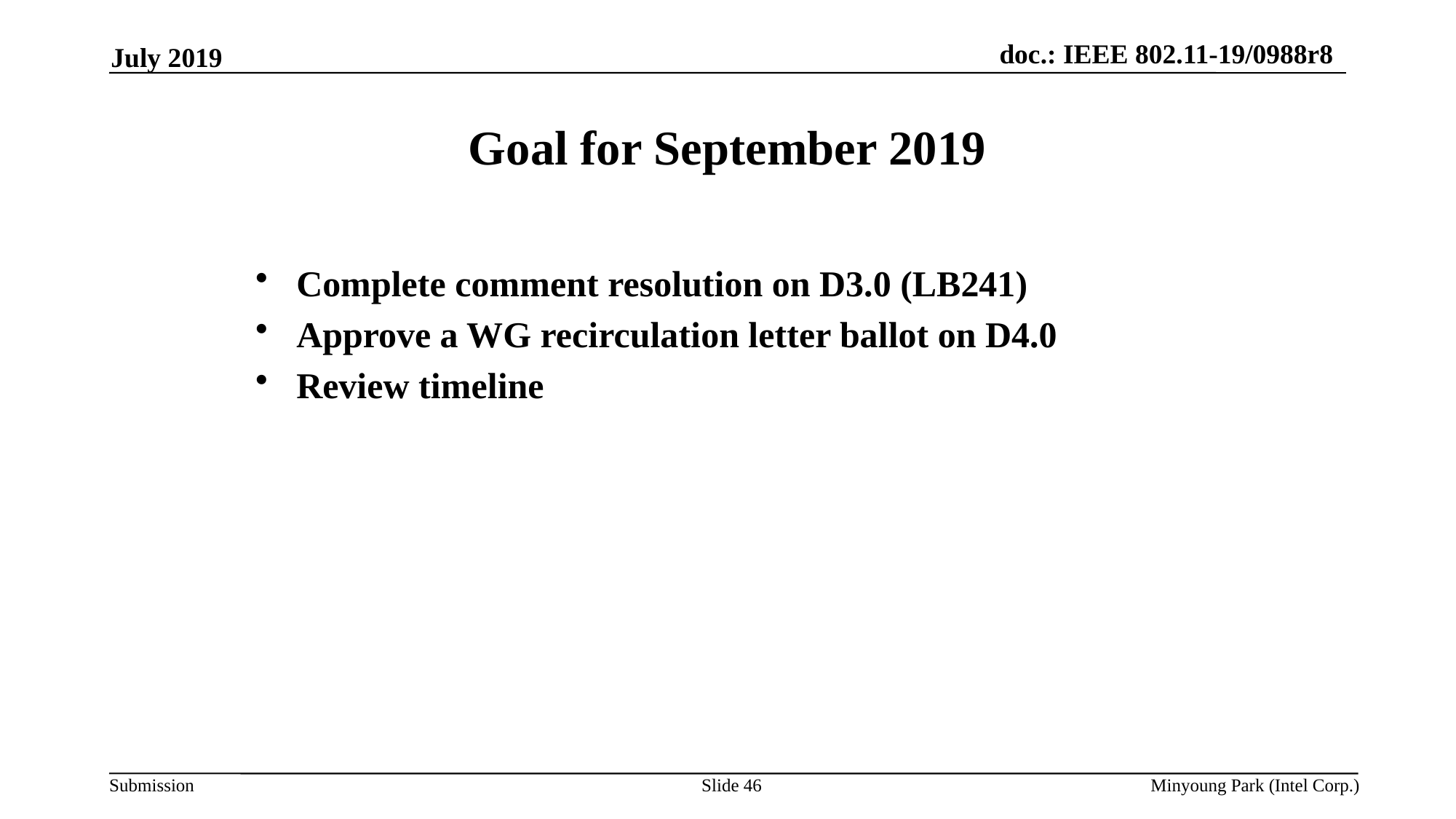

July 2019
# Goal for September 2019
Complete comment resolution on D3.0 (LB241)
Approve a WG recirculation letter ballot on D4.0
Review timeline

Slide 46
Minyoung Park (Intel Corp.)